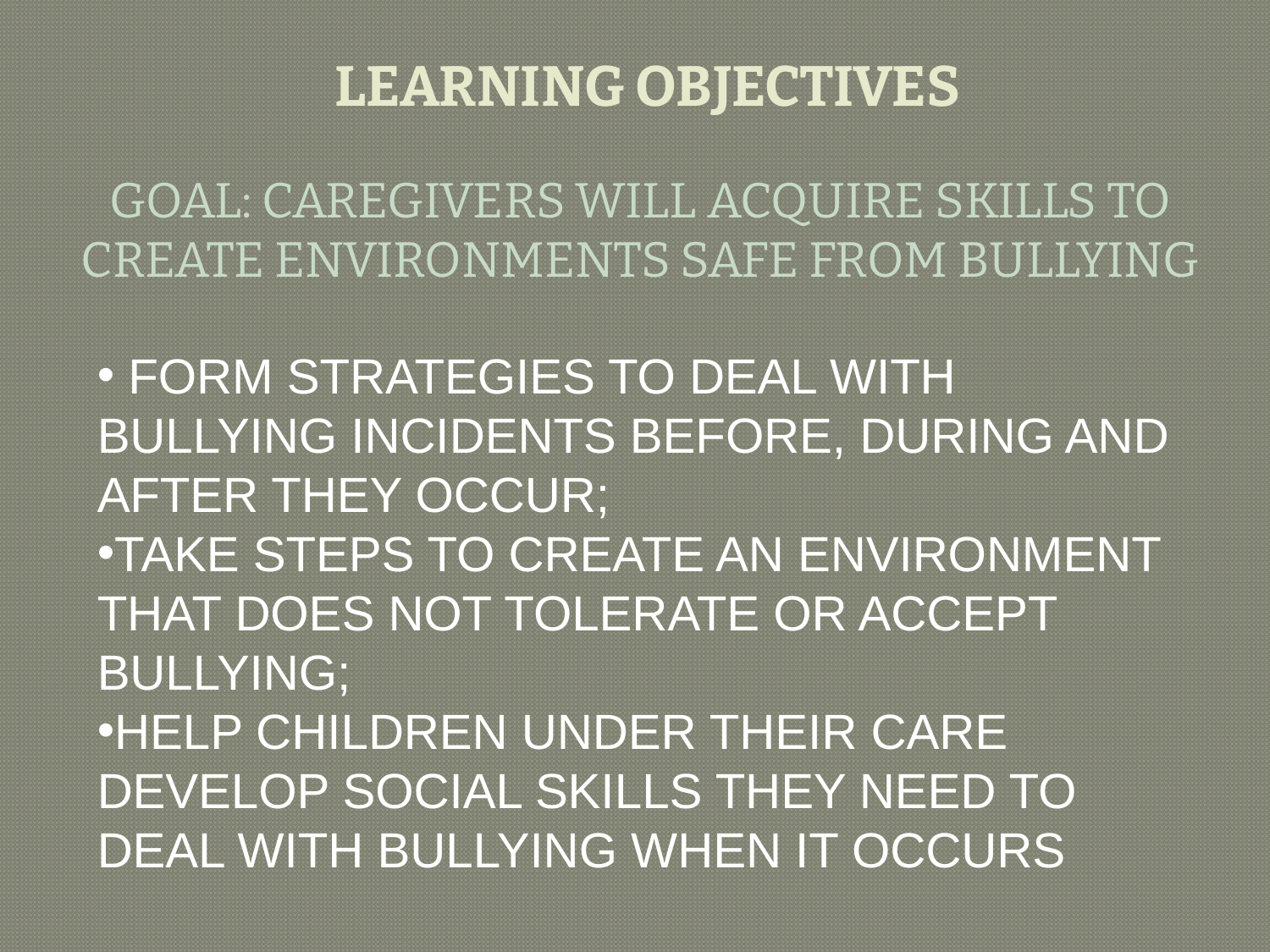

# LEARNING OBJECTIVES
GOAL: CAREGIVERS WILL ACQUIRE SKILLS TO CREATE ENVIRONMENTS SAFE FROM BULLYING
 FORM STRATEGIES TO DEAL WITH BULLYING INCIDENTS BEFORE, DURING AND AFTER THEY OCCUR;
TAKE STEPS TO CREATE AN ENVIRONMENT THAT DOES NOT TOLERATE OR ACCEPT BULLYING;
HELP CHILDREN UNDER THEIR CARE DEVELOP SOCIAL SKILLS THEY NEED TO DEAL WITH BULLYING WHEN IT OCCURS